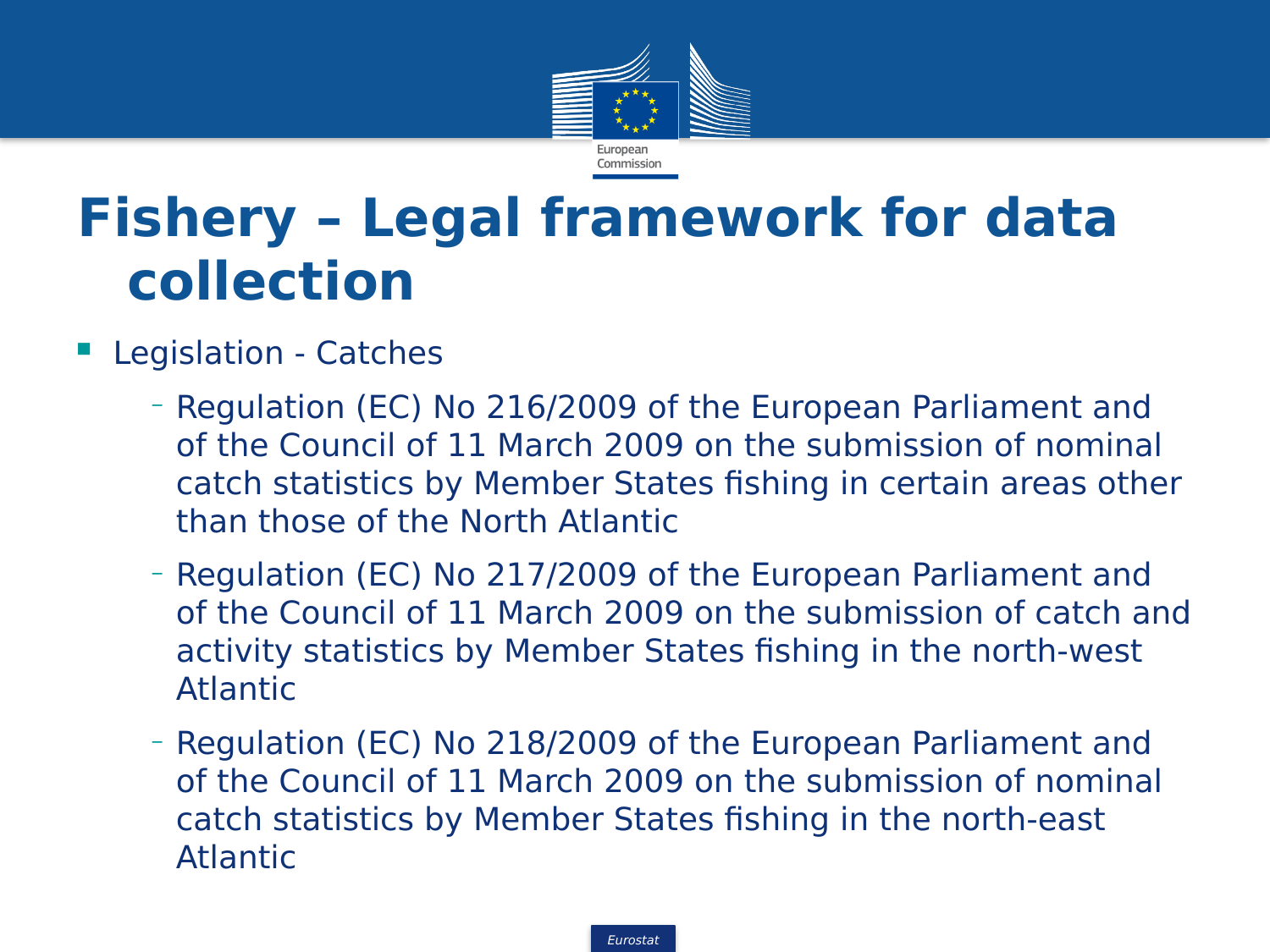

# Fishery – Legal framework for data collection
Legislation - Catches
Regulation (EC) No 216/2009 of the European Parliament and of the Council of 11 March 2009 on the submission of nominal catch statistics by Member States fishing in certain areas other than those of the North Atlantic
Regulation (EC) No 217/2009 of the European Parliament and of the Council of 11 March 2009 on the submission of catch and activity statistics by Member States fishing in the north-west Atlantic
Regulation (EC) No 218/2009 of the European Parliament and of the Council of 11 March 2009 on the submission of nominal catch statistics by Member States fishing in the north-east Atlantic